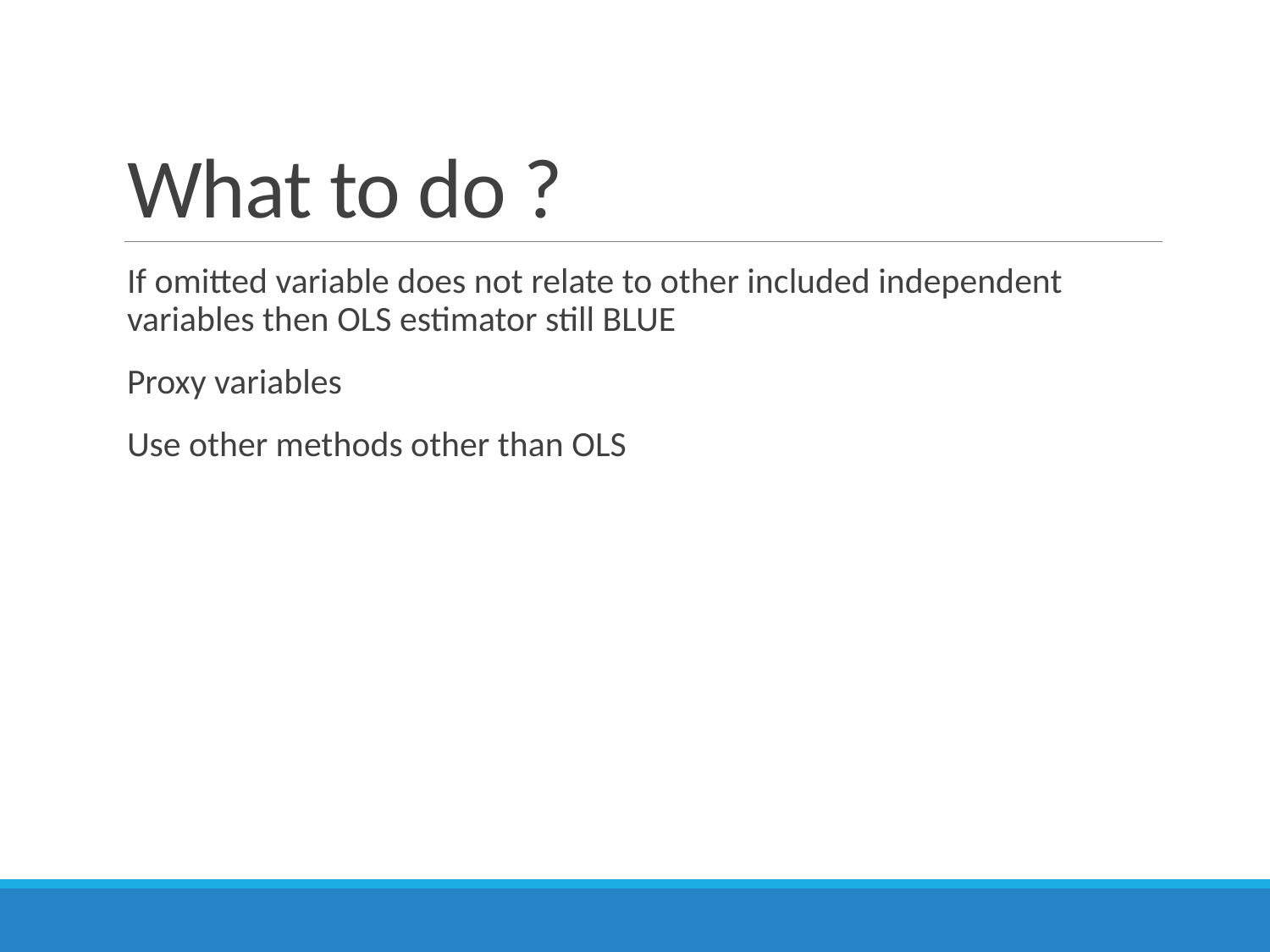

# What to do ?
If omitted variable does not relate to other included independent variables then OLS estimator still BLUE
Proxy variables
Use other methods other than OLS